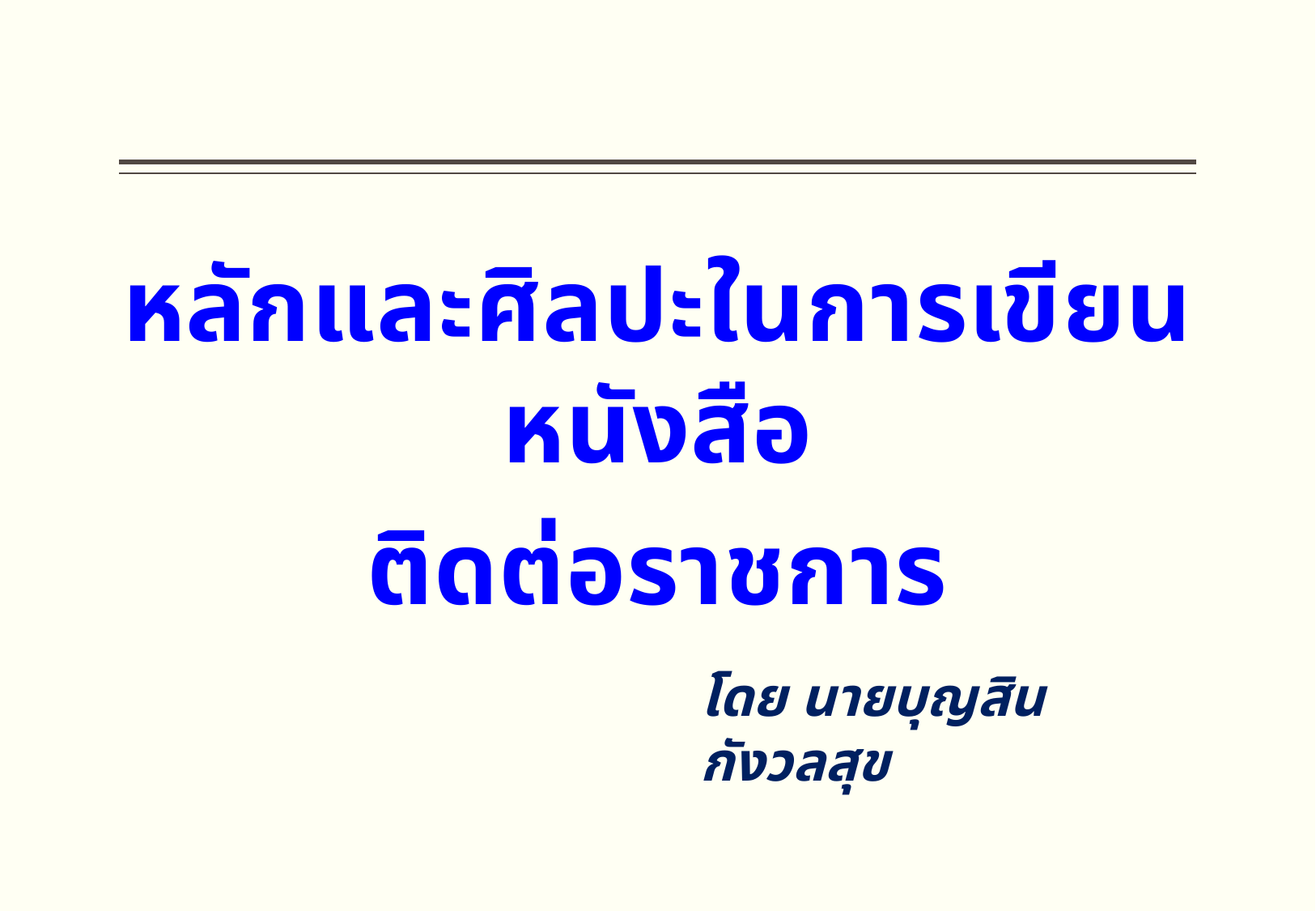

หลักและศิลปะในการเขียนหนังสือ
ติดต่อราชการ
โดย นายบุญสิน  กังวลสุข